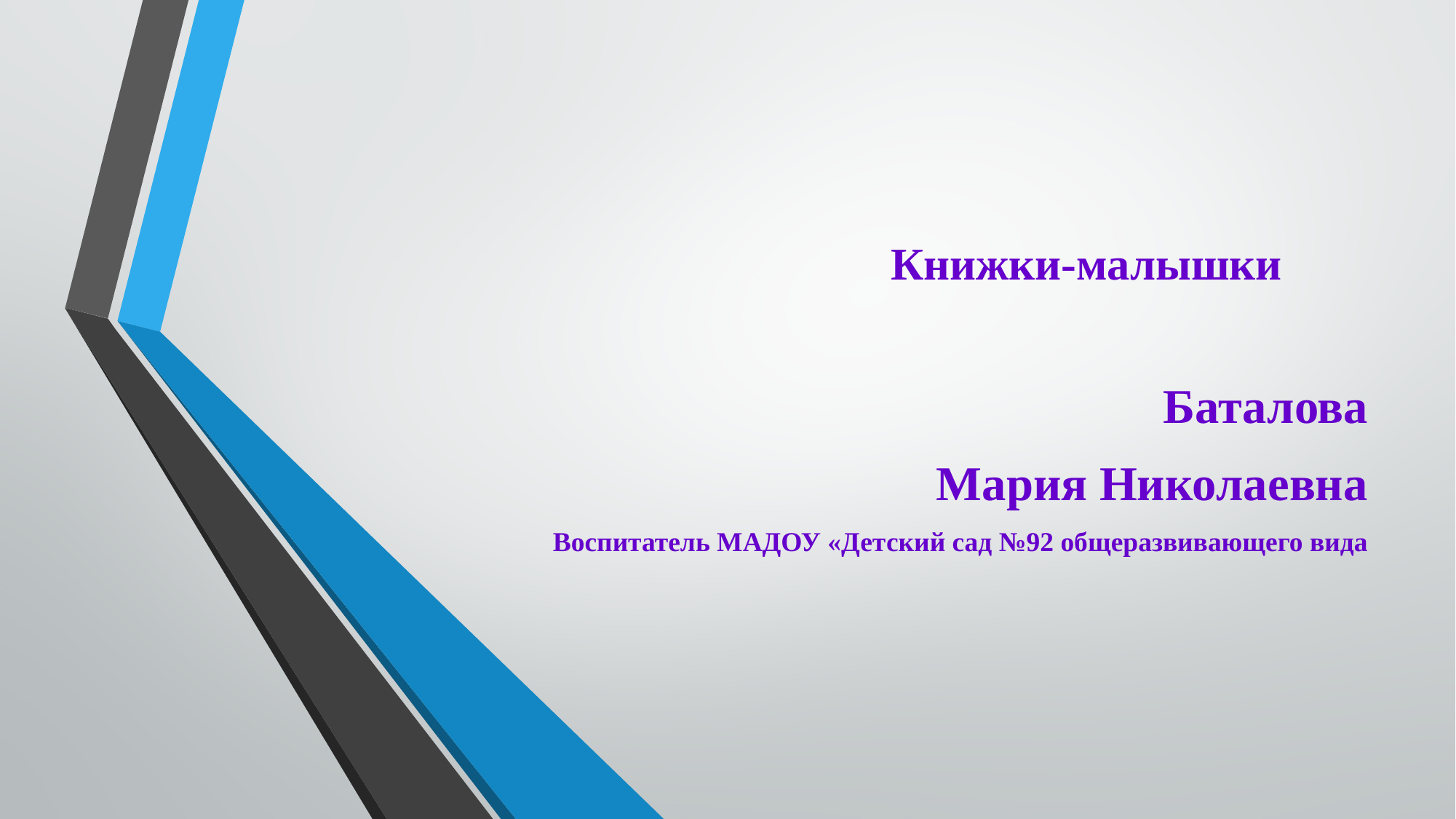

# Книжки-малышки
Баталова
Мария Николаевна
Воспитатель МАДОУ «Детский сад №92 общеразвивающего вида